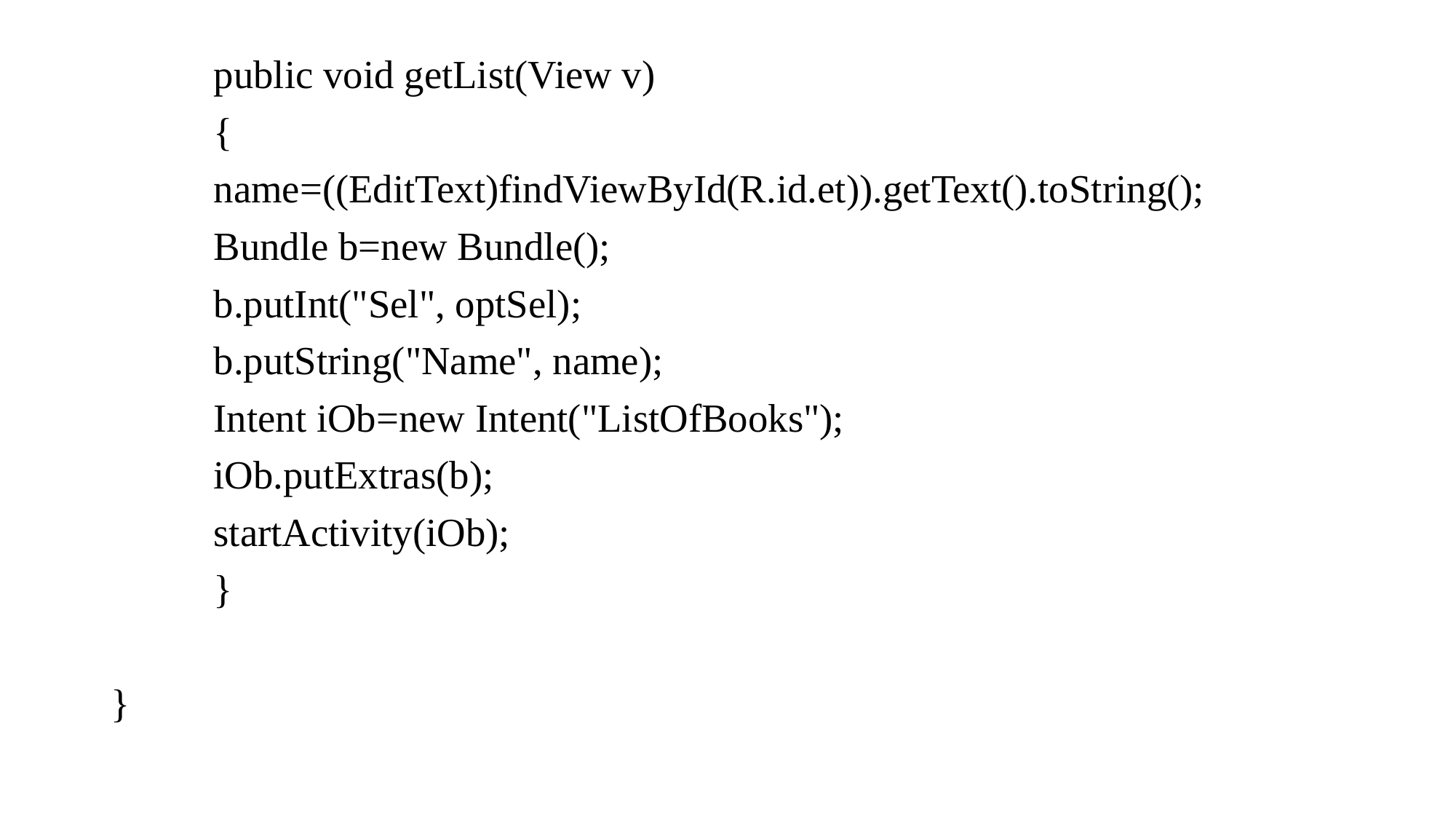

public void getList(View v)
	{
		name=((EditText)findViewById(R.id.et)).getText().toString();
		Bundle b=new Bundle();
		b.putInt("Sel", optSel);
		b.putString("Name", name);
		Intent iOb=new Intent("ListOfBooks");
		iOb.putExtras(b);
		startActivity(iOb);
	}

}